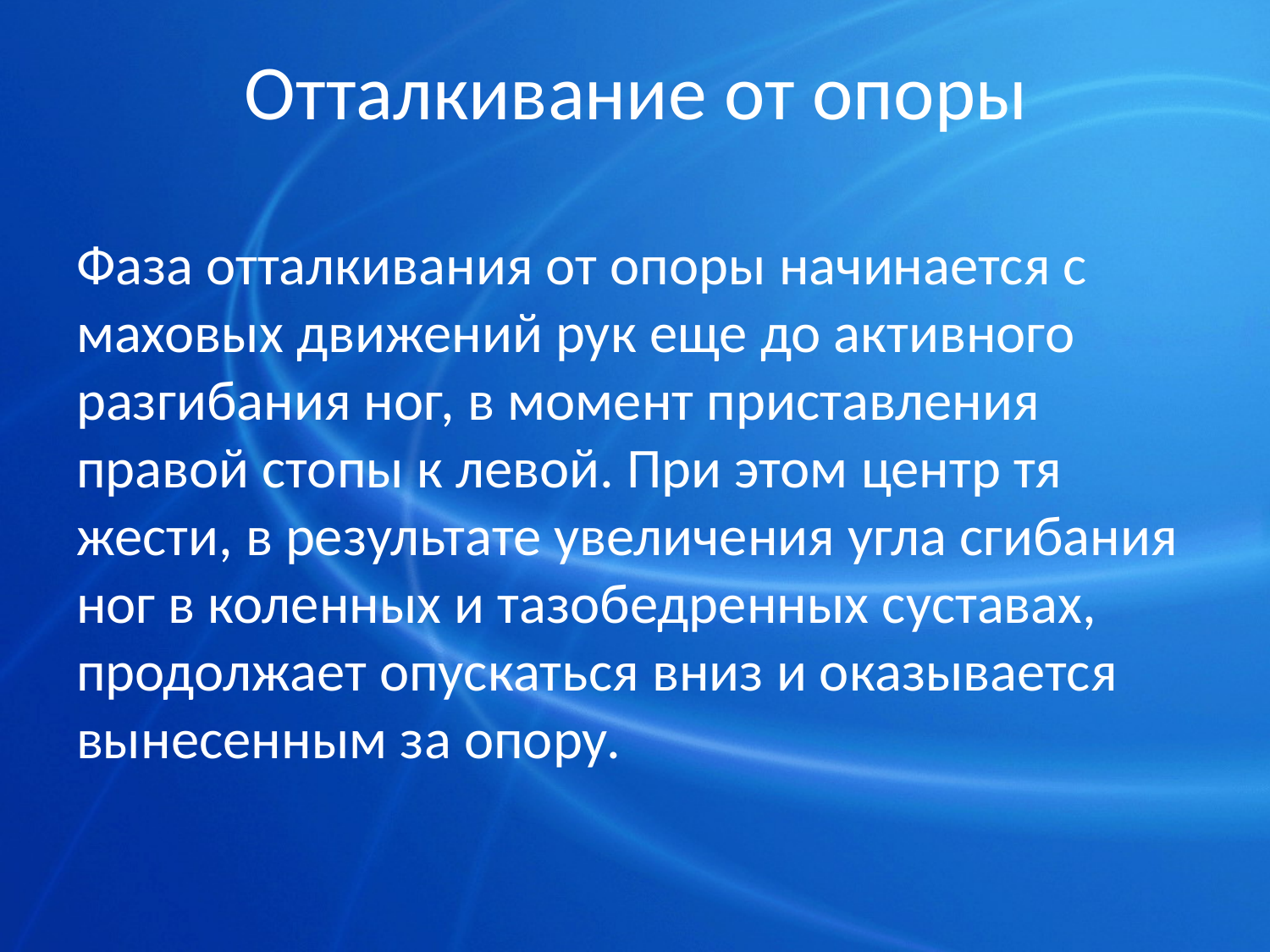

# Отталкивание от опоры
Фаза отталкивания от опоры начинается с маховых движений рук еще до активного разгибания ног, в момент приставления правой стопы к левой. При этом центр тя­жести, в результате увеличения угла сгибания ног в ко­ленных и тазобедренных суставах, продолжает опускать­ся вниз и оказывается вынесенным за опору.